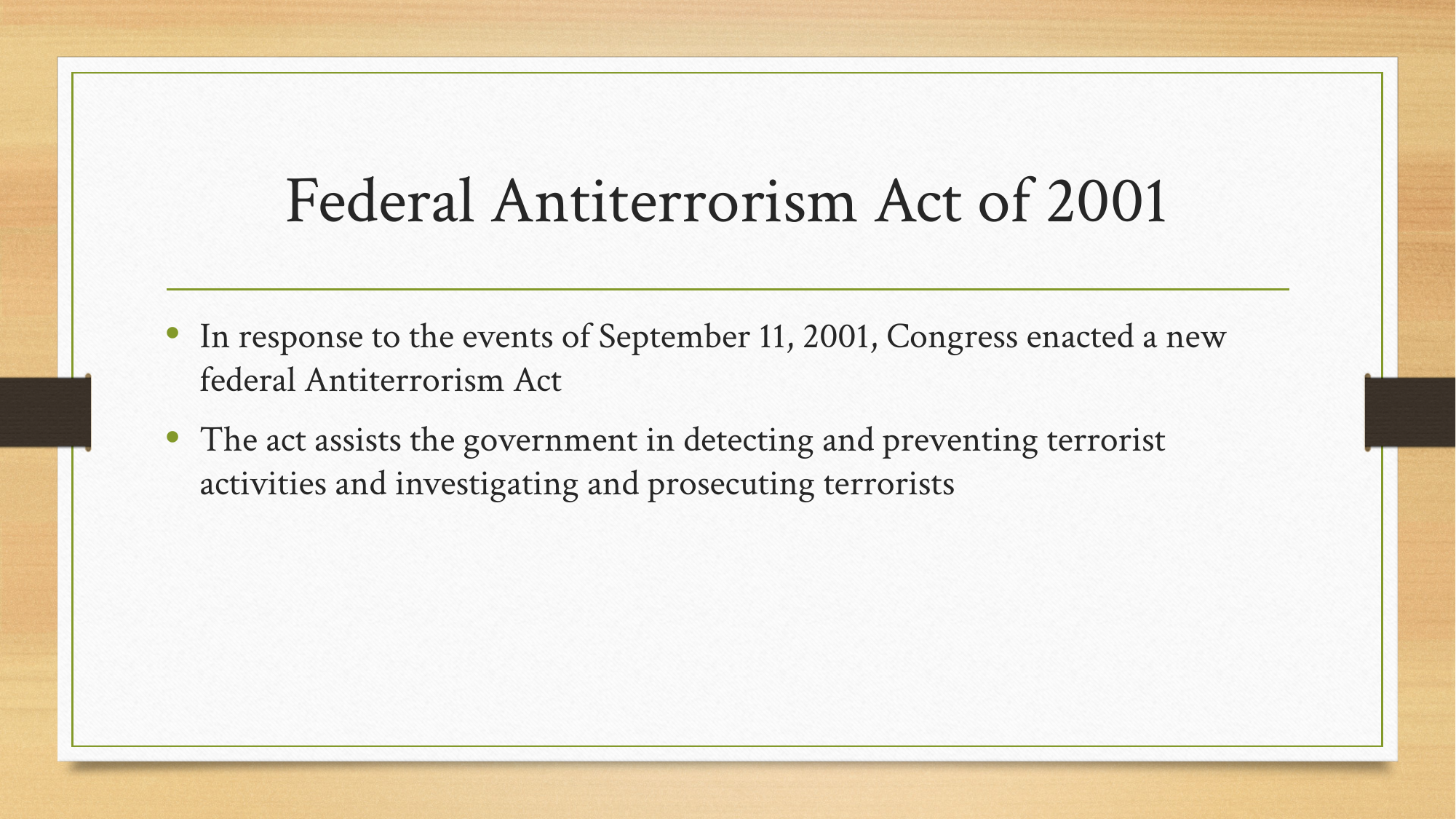

# Federal Antiterrorism Act of 2001
In response to the events of September 11, 2001, Congress enacted a new federal Antiterrorism Act
The act assists the government in detecting and preventing terrorist activities and investigating and prosecuting terrorists